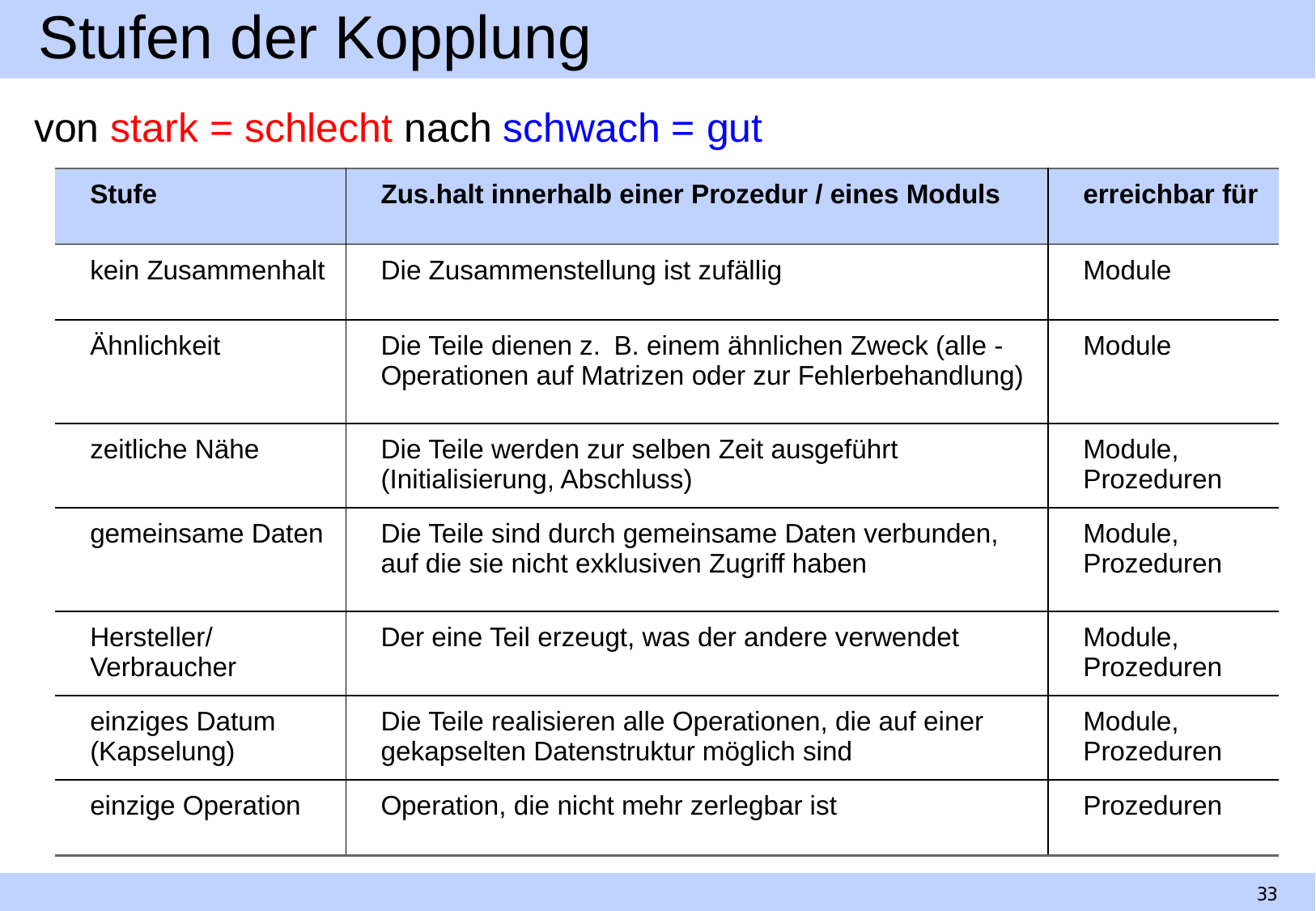

# Stufen der Kopplung
von stark = schlecht nach schwach = gut

| Stufe | Zus.halt innerhalb einer Prozedur / eines Moduls | erreichbar für |
| --- | --- | --- |
| kein Zusammenhalt | Die Zusammenstellung ist zufällig | Module |
| Ähnlichkeit | Die Teile dienen z.  B. einem ähnlichen Zweck (alle -Operationen auf Matrizen oder zur Fehlerbehandlung) | Module |
| zeitliche Nähe | Die Teile werden zur selben Zeit ausgeführt (Initialisierung, Abschluss) | Module, Prozeduren |
| gemeinsame Daten | Die Teile sind durch gemeinsame Daten verbunden, auf die sie nicht exklusiven Zugriff haben | Module, Prozeduren |
| Hersteller/ Verbraucher | Der eine Teil erzeugt, was der andere verwendet | Module, Prozeduren |
| einziges Datum (Kapselung) | Die Teile realisieren alle Operationen, die auf einer gekapselten Datenstruktur möglich sind | Module, Prozeduren |
| einzige Operation | Operation, die nicht mehr zerlegbar ist | Prozeduren |
33